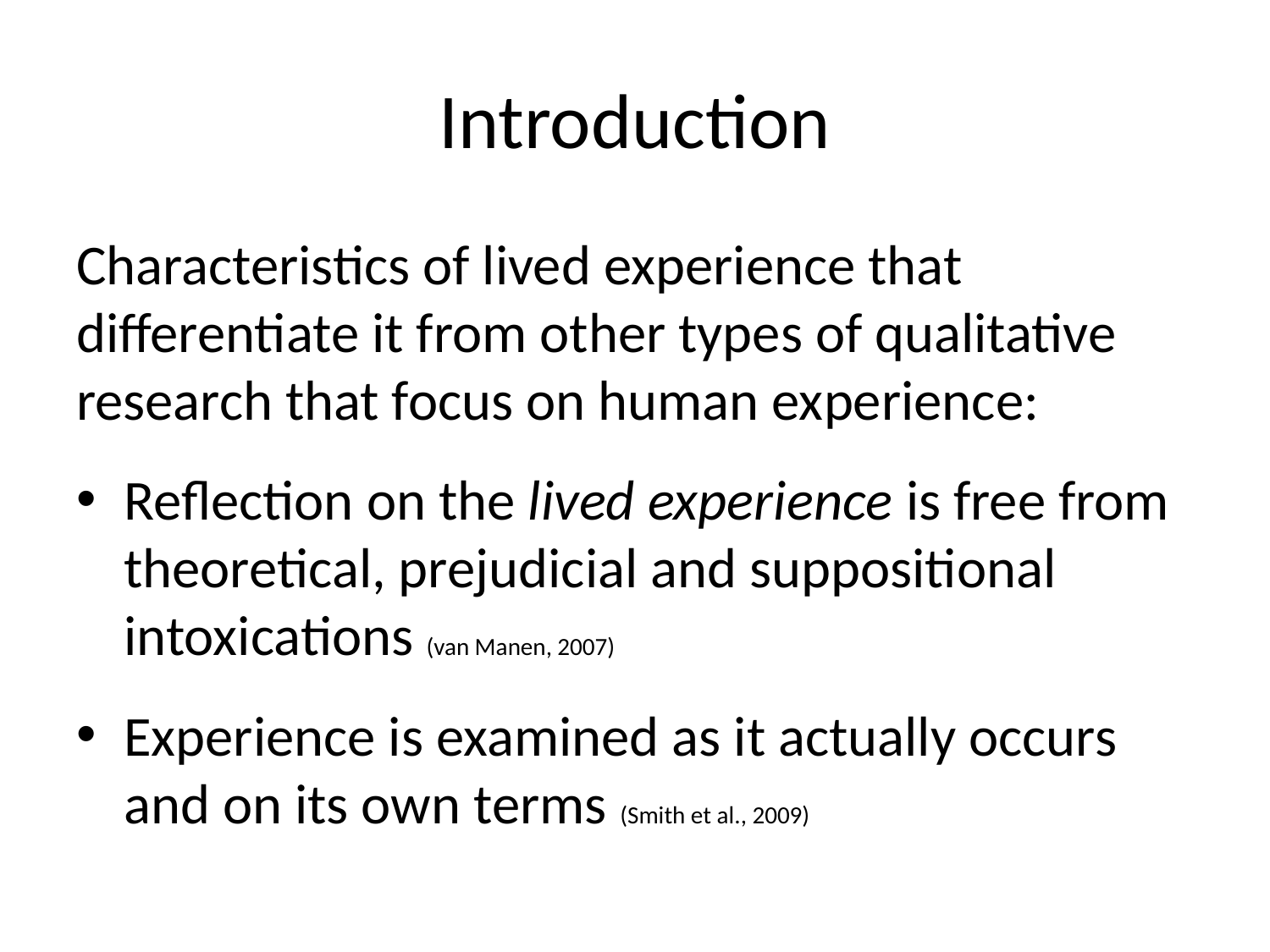

# Introduction
Characteristics of lived experience that differentiate it from other types of qualitative research that focus on human experience:
Reflection on the lived experience is free from theoretical, prejudicial and suppositional intoxications (van Manen, 2007)
Experience is examined as it actually occurs and on its own terms (Smith et al., 2009)